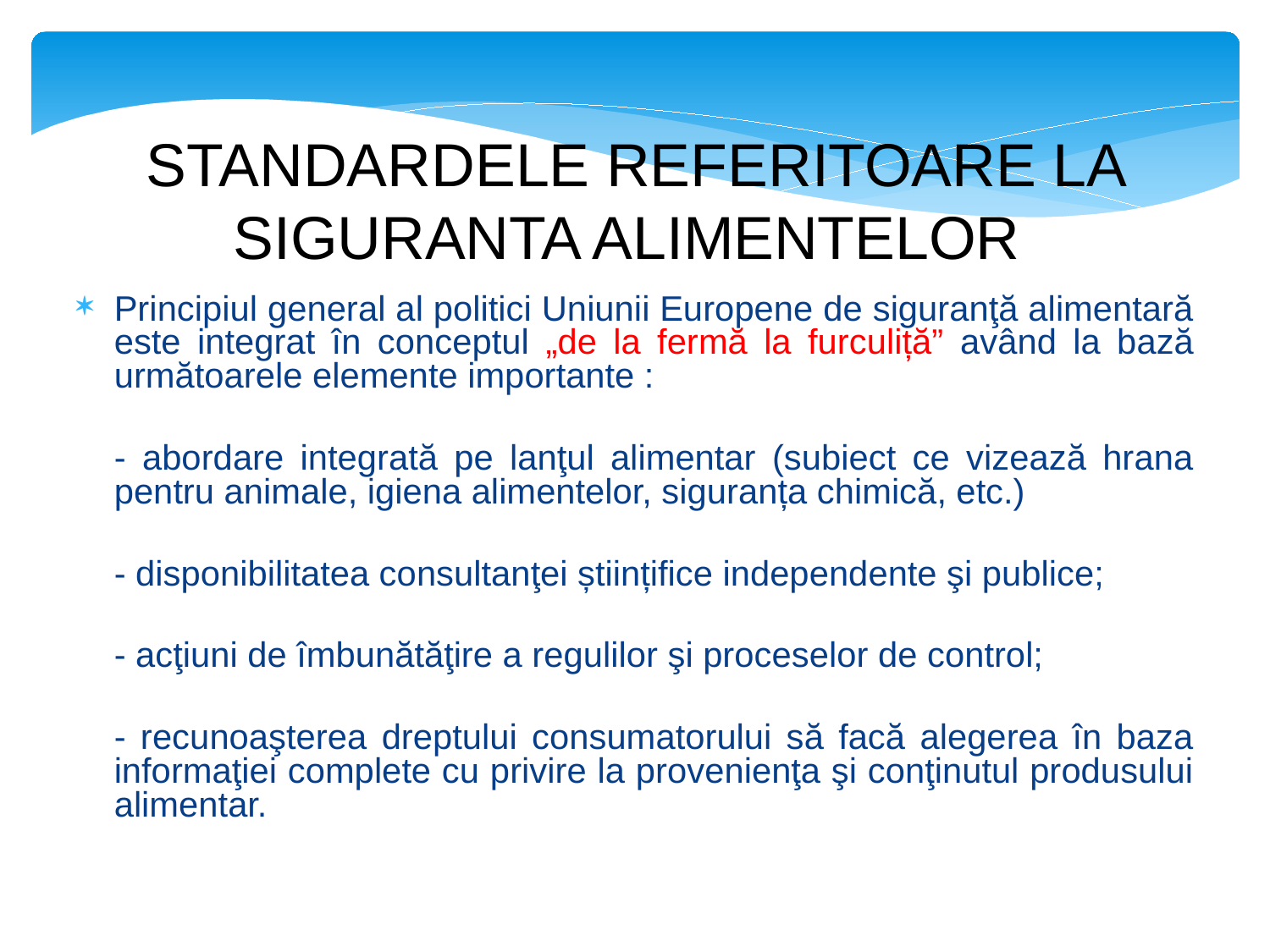

STANDARDELE REFERITOARE LA SIGURANTA ALIMENTELOR
Principiul general al politici Uniunii Europene de siguranţă alimentară este integrat în conceptul „de la fermă la furculiță” având la bază următoarele elemente importante :

	- abordare integrată pe lanţul alimentar (subiect ce vizează hrana pentru animale, igiena alimentelor, siguranța chimică, etc.)

	- disponibilitatea consultanţei științifice independente şi publice;

	- acţiuni de îmbunătăţire a regulilor şi proceselor de control;

	- recunoaşterea dreptului consumatorului să facă alegerea în baza informaţiei complete cu privire la provenienţa şi conţinutul produsului alimentar.